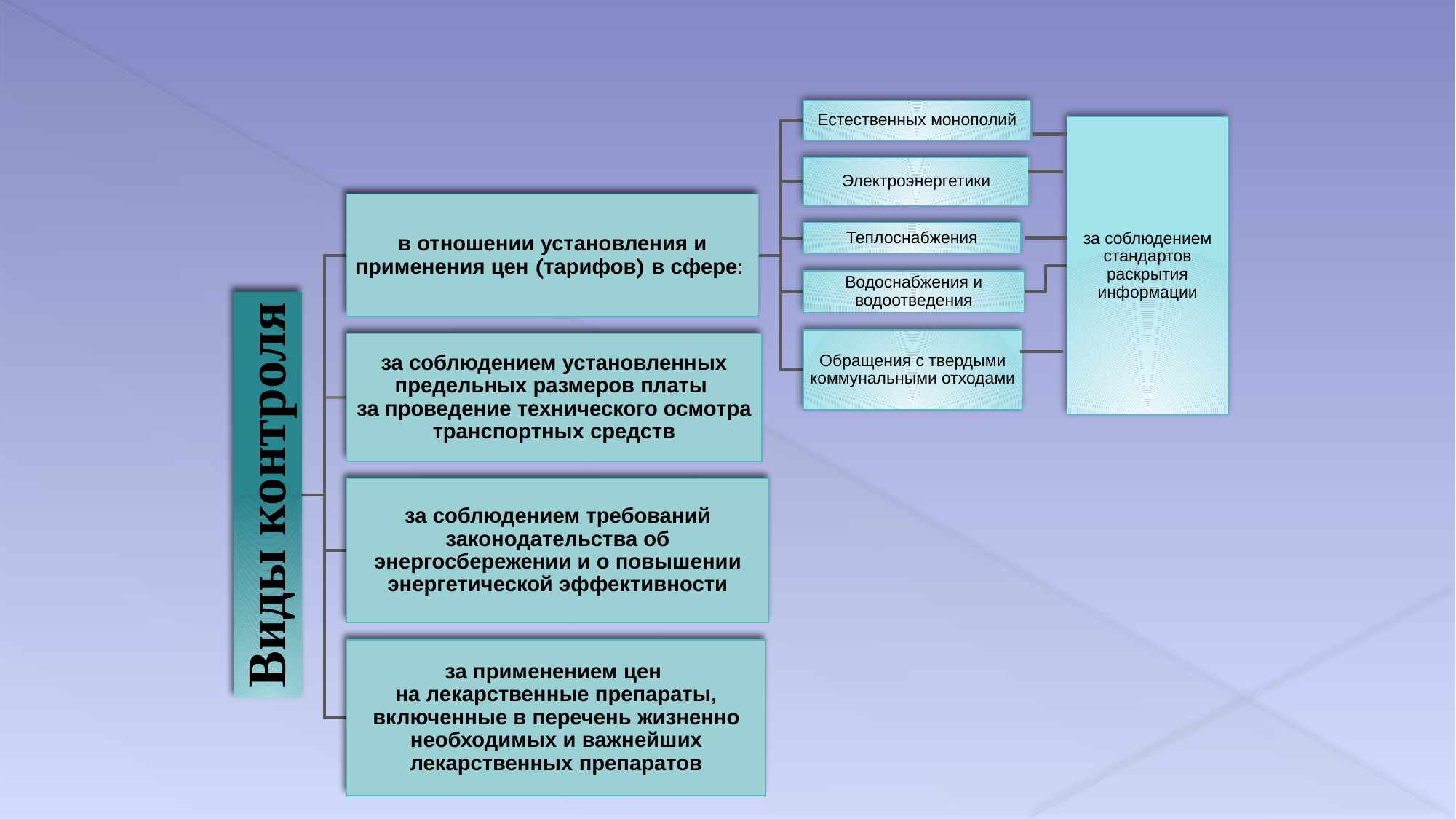

Виды контроля
в отношении установления и применения цен (тарифов) в сфере:
Естественных монополий
Электроэнергетики
Теплоснабжения
Водоснабжения и водоотведения
за соблюдением стандартов раскрытия информации
Обращения с твердыми коммунальными отходами
за соблюдением установленных предельных размеров платы
за проведение технического осмотра транспортных средств
за соблюдением требований законодательства об энергосбережении и о повышении энергетической эффективности
за применением цен
на лекарственные препараты, включенные в перечень жизненно необходимых и важнейших лекарственных препаратов